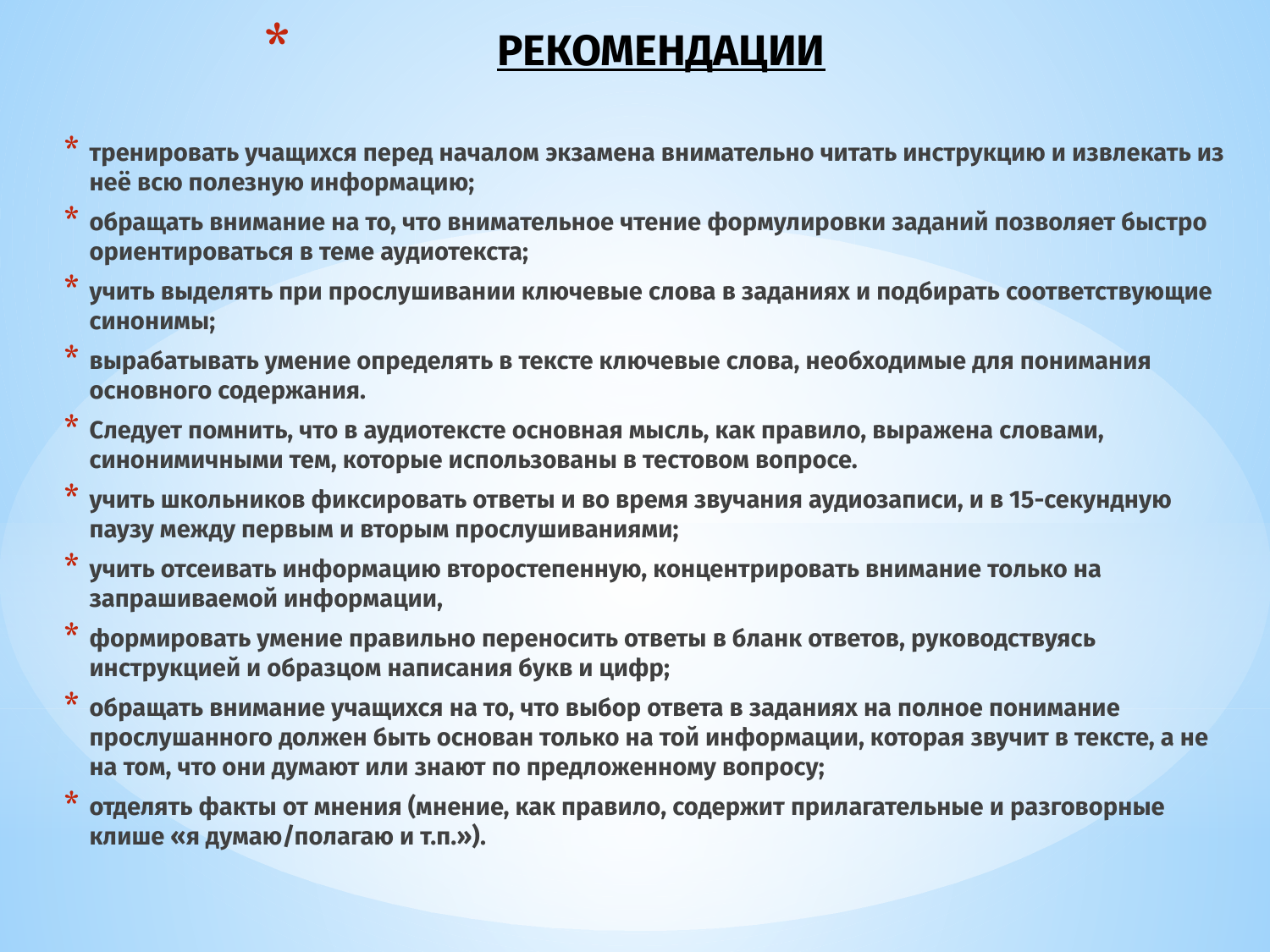

# РЕКОМЕНДАЦИИ

тренировать учащихся перед началом экзамена внимательно читать инструкцию и извлекать из неё всю полезную информацию;
обращать внимание на то, что внимательное чтение формулировки заданий позволяет быстро ориентироваться в теме аудиотекста;
учить выделять при прослушивании ключевые слова в заданиях и подбирать соответствующие синонимы;
вырабатывать умение определять в тексте ключевые слова, необходимые для понимания основного содержания.
Следует помнить, что в аудиотексте основная мысль, как правило, выражена словами, синонимичными тем, которые использованы в тестовом вопросе.
учить школьников фиксировать ответы и во время звучания аудиозаписи, и в 15-секундную паузу между первым и вторым прослушиваниями;
учить отсеивать информацию второстепенную, концентрировать внимание только на запрашиваемой информации,
формировать умение правильно переносить ответы в бланк ответов, руководствуясь инструкцией и образцом написания букв и цифр;
обращать внимание учащихся на то, что выбор ответа в заданиях на полное понимание прослушанного должен быть основан только на той информации, которая звучит в тексте, а не на том, что они думают или знают по предложенному вопросу;
отделять факты от мнения (мнение, как правило, содержит прилагательные и разговорные клише «я думаю/полагаю и т.п.»).